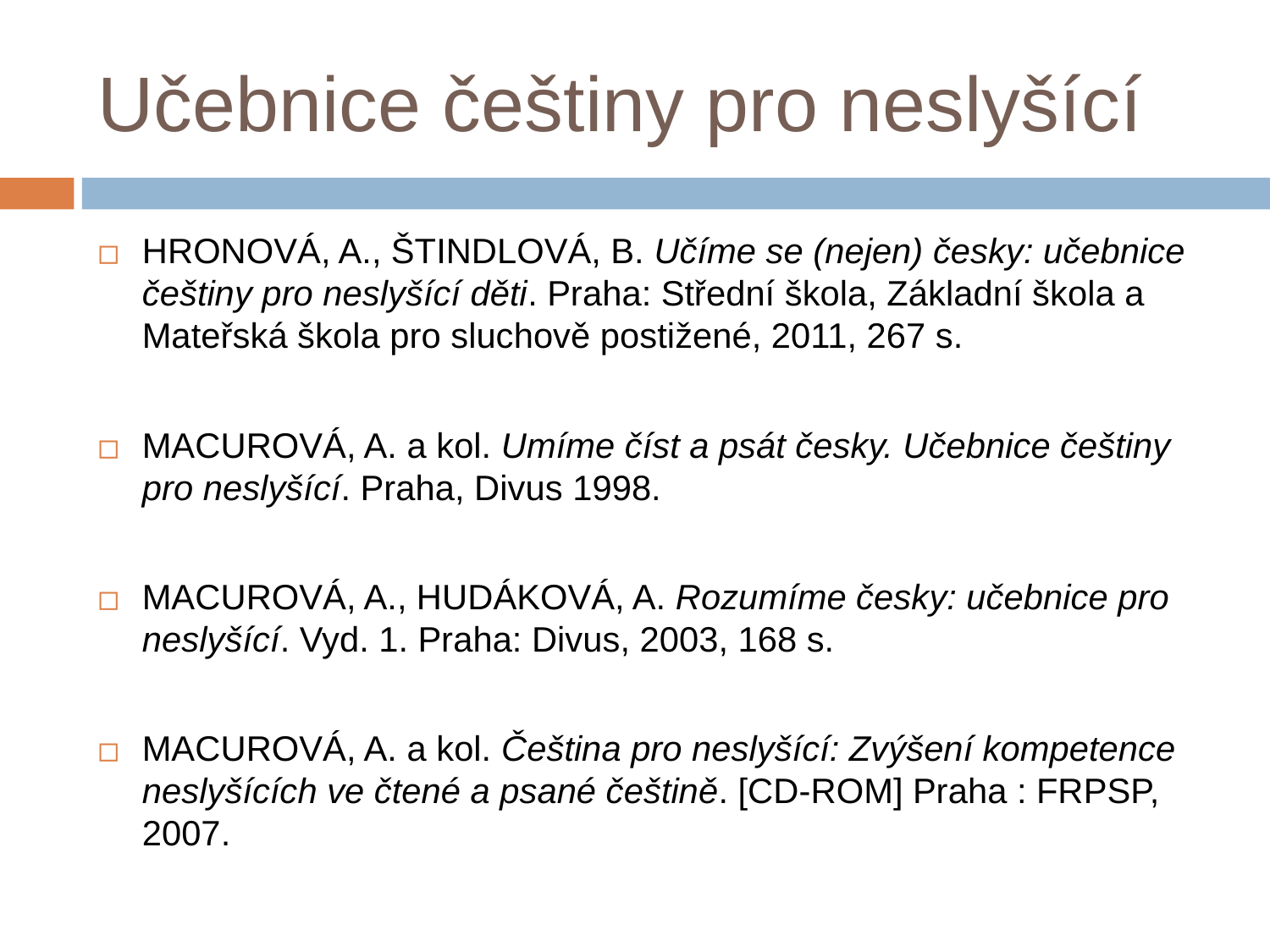

# Učebnice češtiny pro neslyšící
HRONOVÁ, A., ŠTINDLOVÁ, B. Učíme se (nejen) česky: učebnice češtiny pro neslyšící děti. Praha: Střední škola, Základní škola a Mateřská škola pro sluchově postižené, 2011, 267 s.

MACUROVÁ, A. a kol. Umíme číst a psát česky. Učebnice češtiny pro neslyšící. Praha, Divus 1998.

MACUROVÁ, A., HUDÁKOVÁ, A. Rozumíme česky: učebnice pro neslyšící. Vyd. 1. Praha: Divus, 2003, 168 s.

MACUROVÁ, A. a kol. Čeština pro neslyšící: Zvýšení kompetence neslyšících ve čtené a psané češtině. [CD-ROM] Praha : FRPSP, 2007.